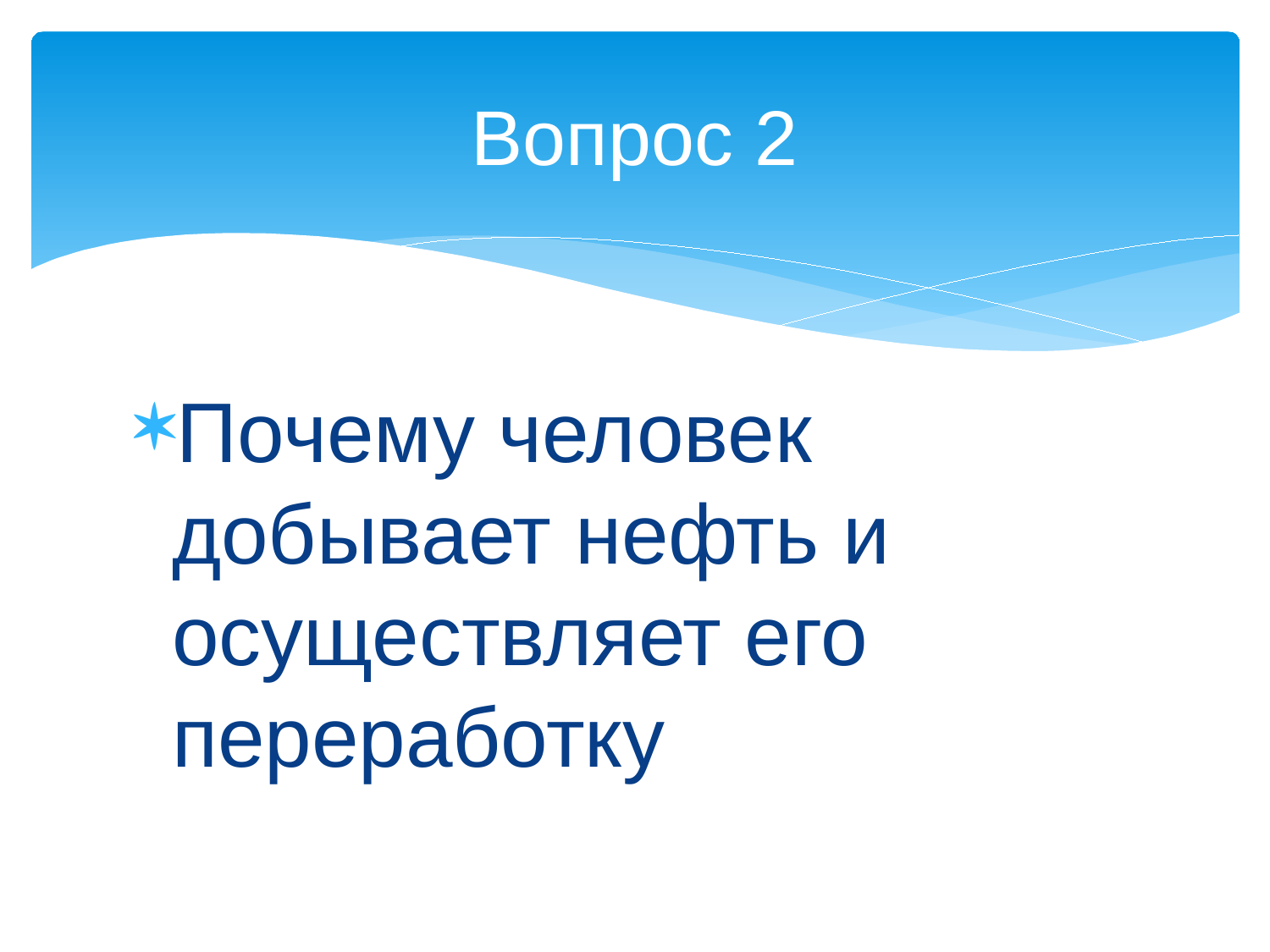

# Вопрос 2
Почему человек добывает нефть и осуществляет его переработку